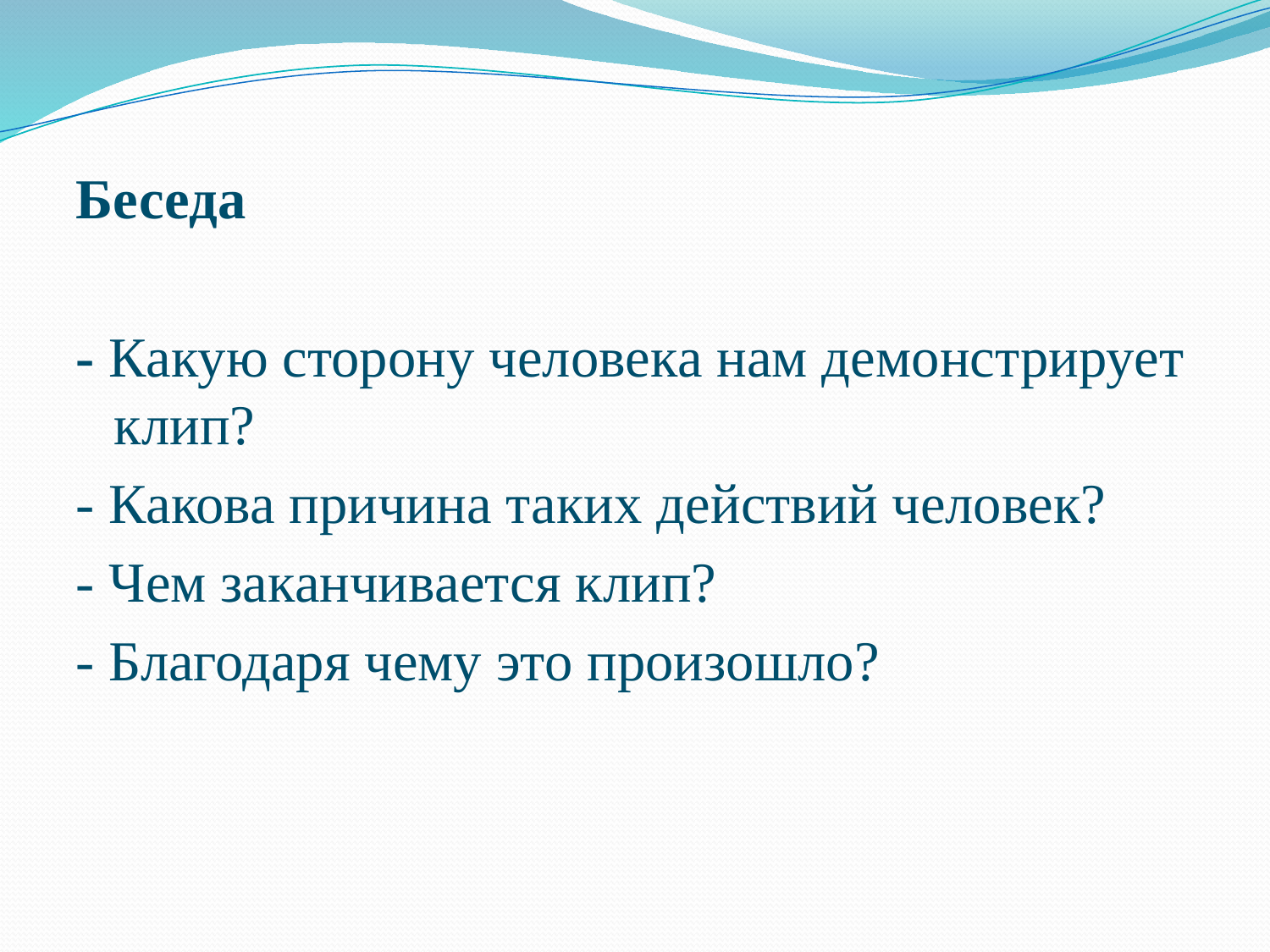

Беседа

- Какую сторону человека нам демонстрирует клип?
- Какова причина таких действий человек?
- Чем заканчивается клип?
- Благодаря чему это произошло?